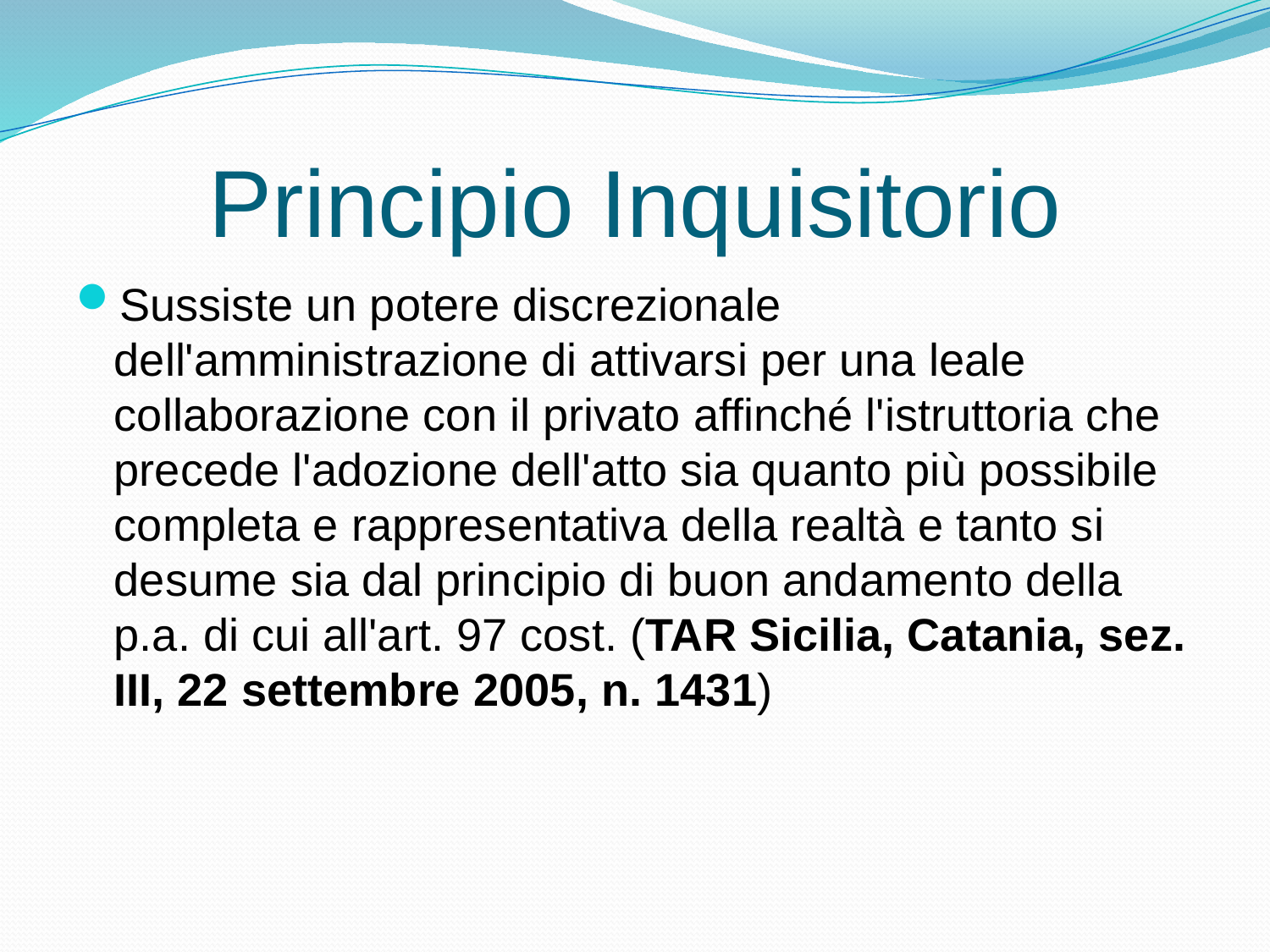

# Principio Inquisitorio
Sussiste un potere discrezionale dell'amministrazione di attivarsi per una leale collaborazione con il privato affinché l'istruttoria che precede l'adozione dell'atto sia quanto più possibile completa e rappresentativa della realtà e tanto si desume sia dal principio di buon andamento della p.a. di cui all'art. 97 cost. (TAR Sicilia, Catania, sez. III, 22 settembre 2005, n. 1431)